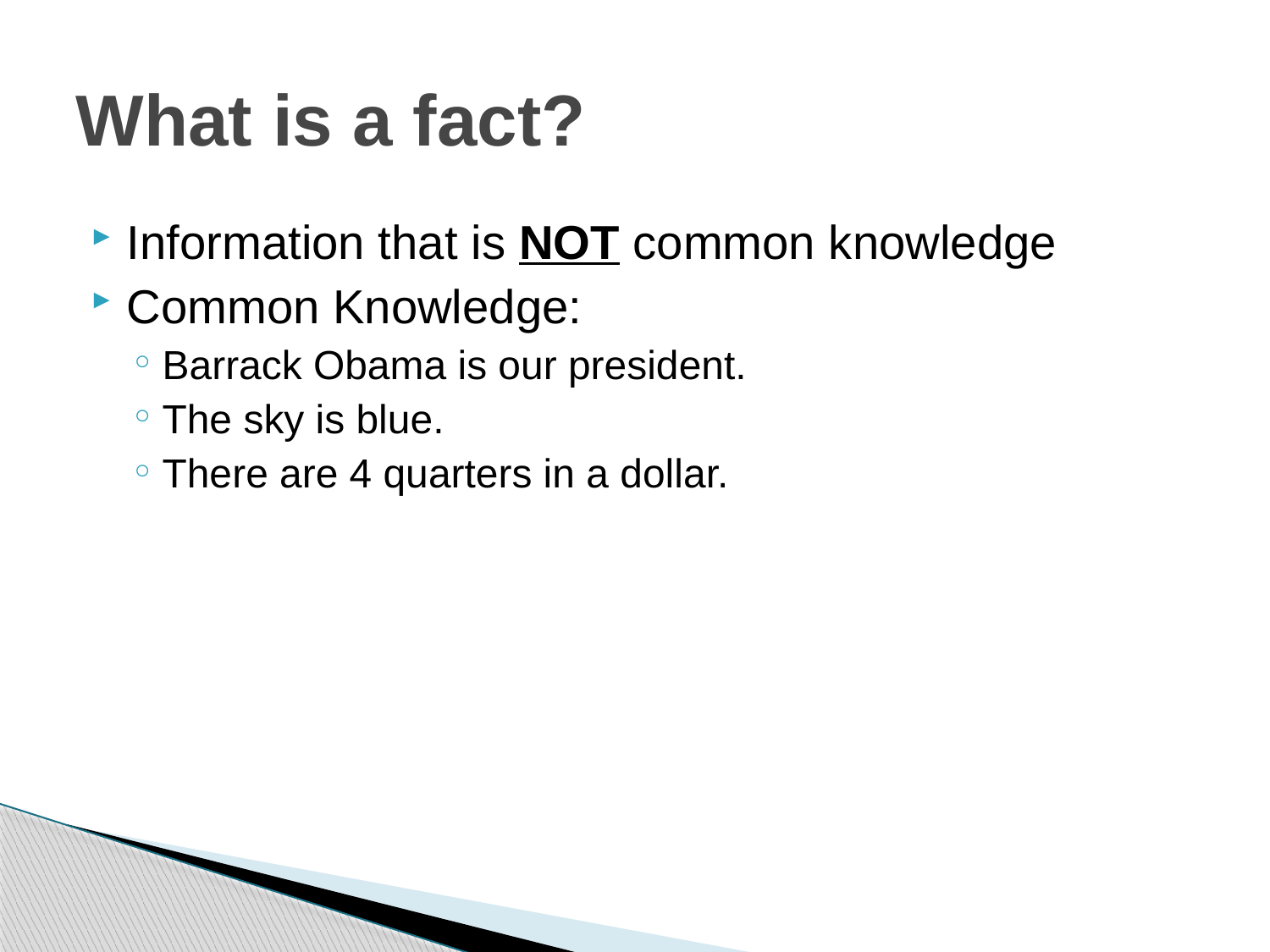

# What is a fact?
Information that is NOT common knowledge
Common Knowledge:
Barrack Obama is our president.
The sky is blue.
There are 4 quarters in a dollar.